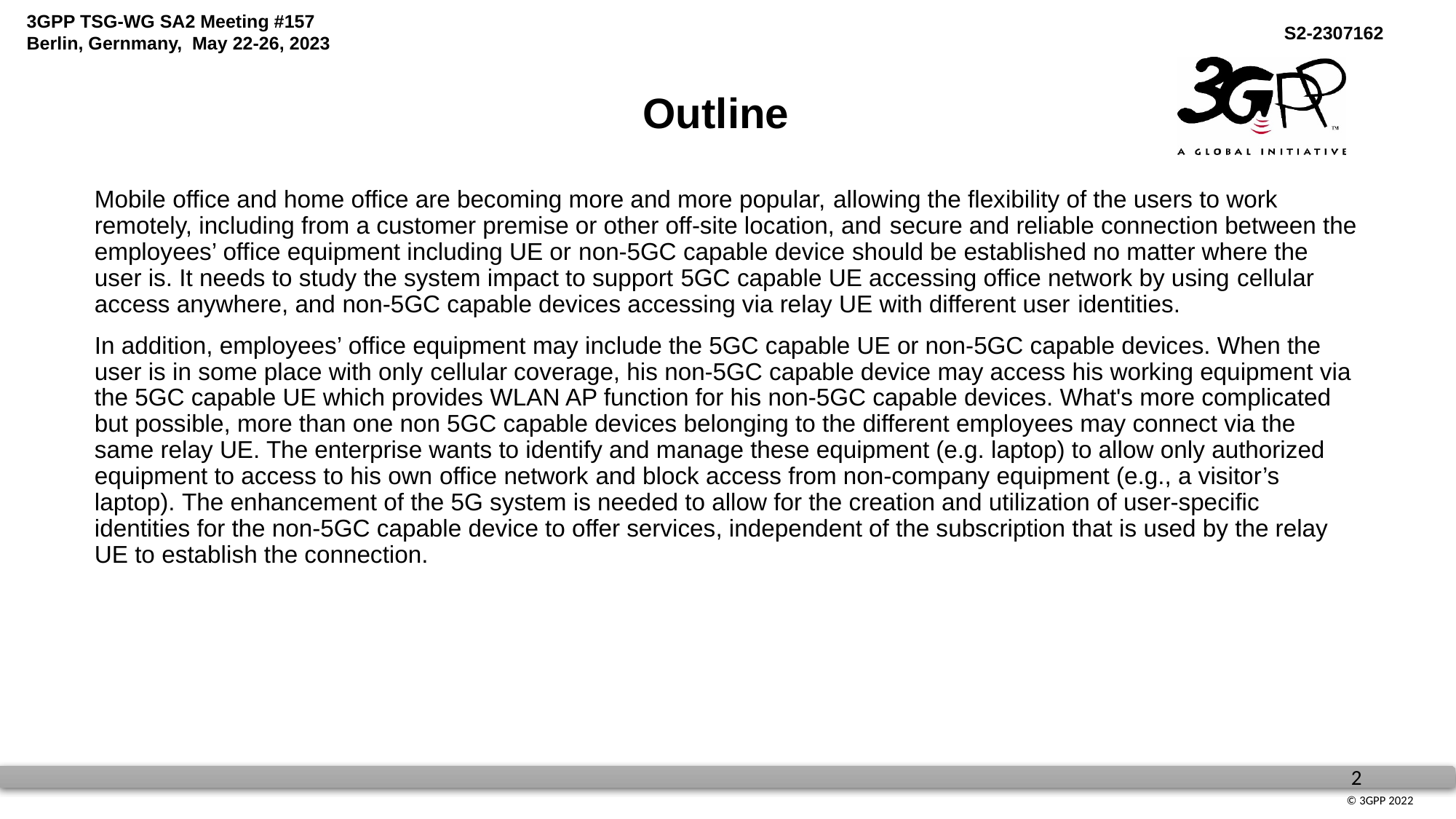

Outline
Mobile office and home office are becoming more and more popular, allowing the flexibility of the users to work remotely, including from a customer premise or other off-site location, and secure and reliable connection between the employees’ office equipment including UE or non-5GC capable device should be established no matter where the user is. It needs to study the system impact to support 5GC capable UE accessing office network by using cellular access anywhere, and non-5GC capable devices accessing via relay UE with different user identities.
In addition, employees’ office equipment may include the 5GC capable UE or non-5GC capable devices. When the user is in some place with only cellular coverage, his non-5GC capable device may access his working equipment via the 5GC capable UE which provides WLAN AP function for his non-5GC capable devices. What's more complicated but possible, more than one non 5GC capable devices belonging to the different employees may connect via the same relay UE. The enterprise wants to identify and manage these equipment (e.g. laptop) to allow only authorized equipment to access to his own office network and block access from non-company equipment (e.g., a visitor’s laptop). The enhancement of the 5G system is needed to allow for the creation and utilization of user-specific identities for the non-5GC capable device to offer services, independent of the subscription that is used by the relay UE to establish the connection.